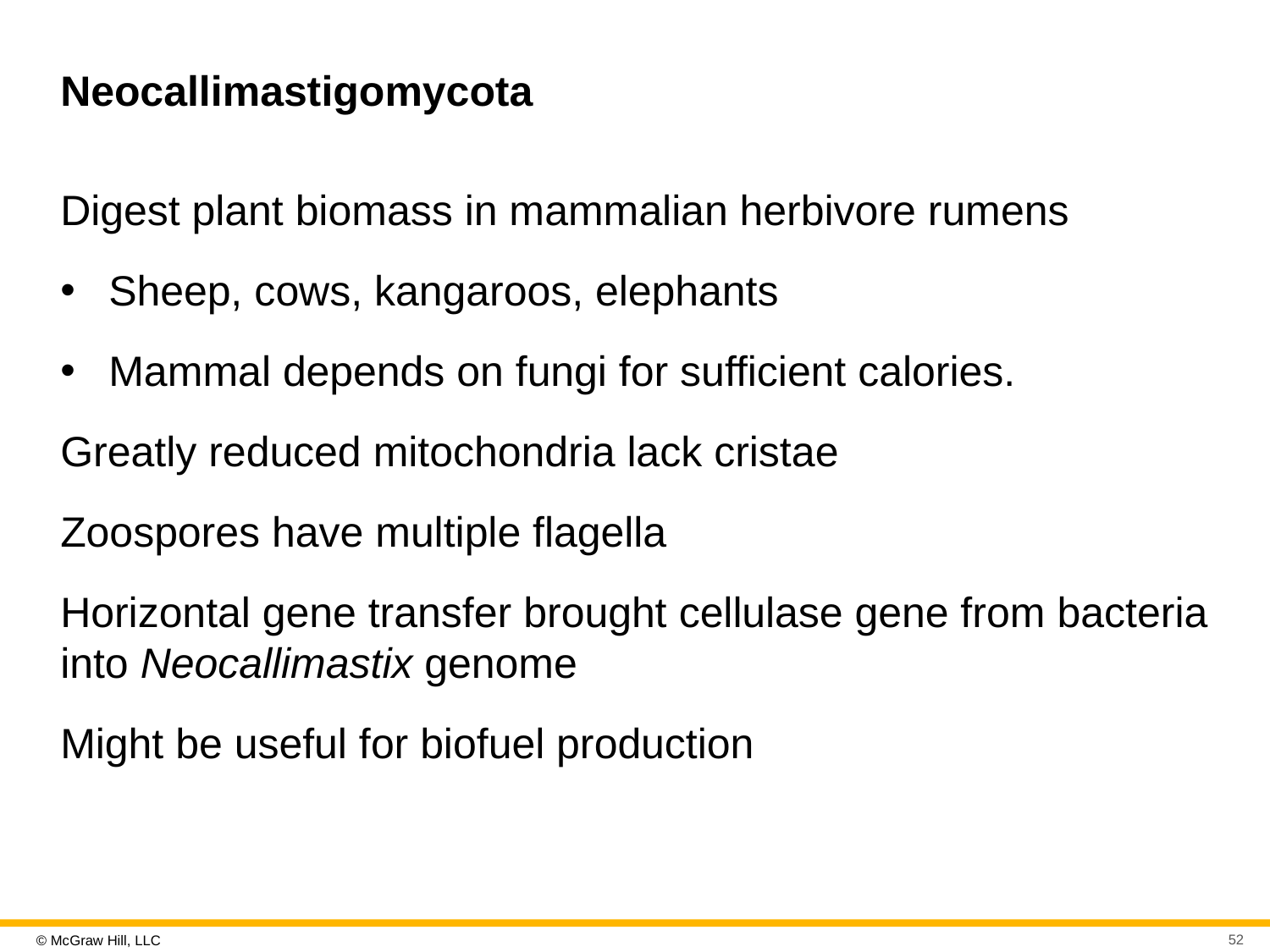

# Neocallimastigomycota
Digest plant biomass in mammalian herbivore rumens
Sheep, cows, kangaroos, elephants
Mammal depends on fungi for sufficient calories.
Greatly reduced mitochondria lack cristae
Zoospores have multiple flagella
Horizontal gene transfer brought cellulase gene from bacteria into Neocallimastix genome
Might be useful for biofuel production
52